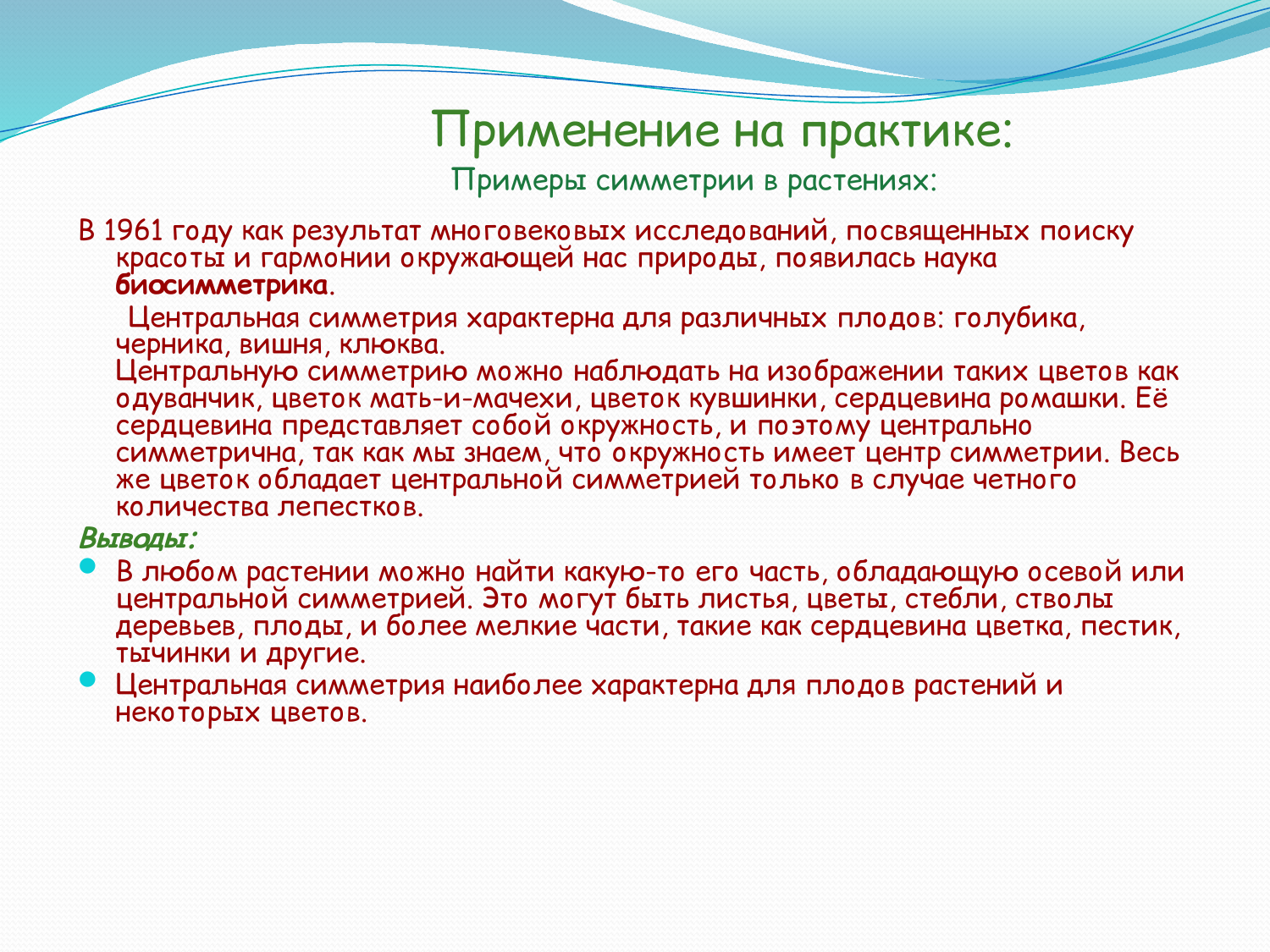

# Применение на практике: Примеры симметрии в растениях:
В 1961 году как результат многовековых исследований, посвященных поиску красоты и гармонии окружающей нас природы, появилась наука биосимметрика.
      Центральная симметрия характерна для различных плодов: голубика, черника, вишня, клюква.
Центральную симметрию можно наблюдать на изображении таких цветов как одуванчик, цветок мать-и-мачехи, цветок кувшинки, сердцевина ромашки. Её сердцевина представляет собой окружность, и поэтому центрально симметрична, так как мы знаем, что окружность имеет центр симметрии. Весь же цветок обладает центральной симметрией только в случае четного количества лепестков.
Выводы:
В любом растении можно найти какую-то его часть, обладающую осевой или центральной симметрией. Это могут быть листья, цветы, стебли, стволы деревьев, плоды, и более мелкие части, такие как сердцевина цветка, пестик, тычинки и другие.
Центральная симметрия наиболее характерна для плодов растений и некоторых цветов.